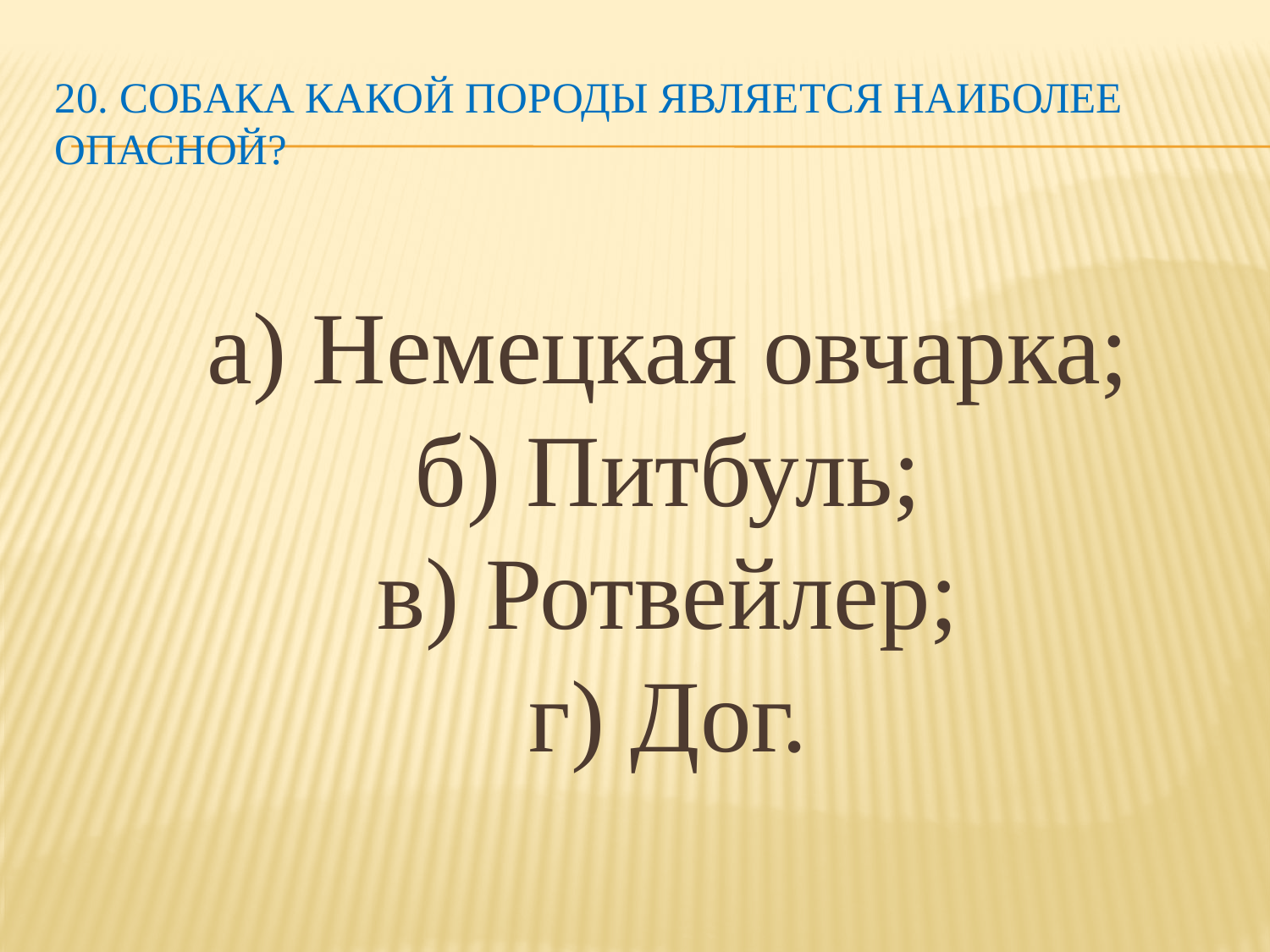

# 20. Собака какой породы является наиболее опасной?
а) Немецкая овчарка;
б) Питбуль;
в) Ротвейлер;
г) Дог.